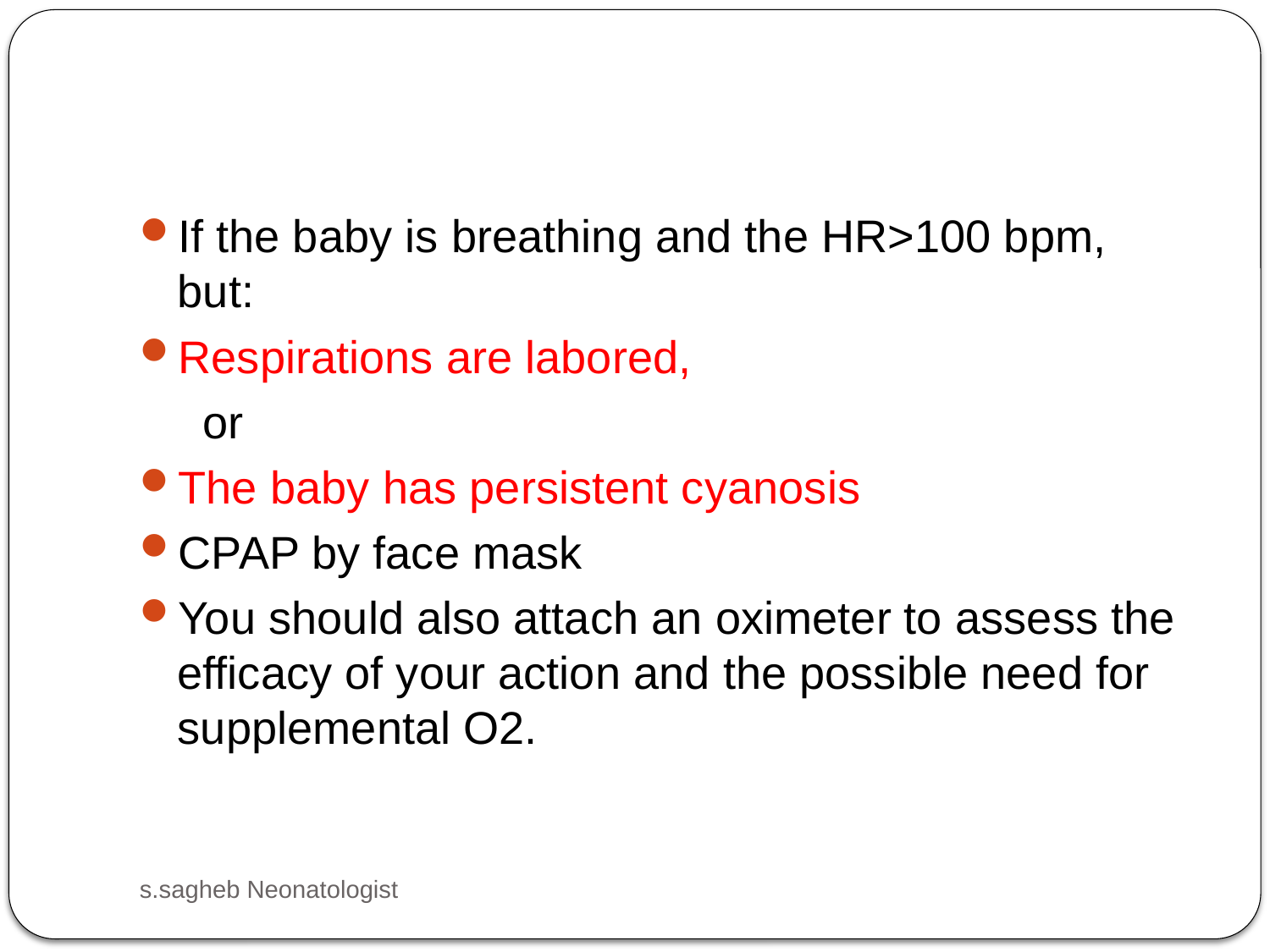

#
If the baby is breathing and the HR>100 bpm, but:
Respirations are labored,
     or
The baby has persistent cyanosis
CPAP by face mask
You should also attach an oximeter to assess the efficacy of your action and the possible need for supplemental O2.
s.sagheb Neonatologist